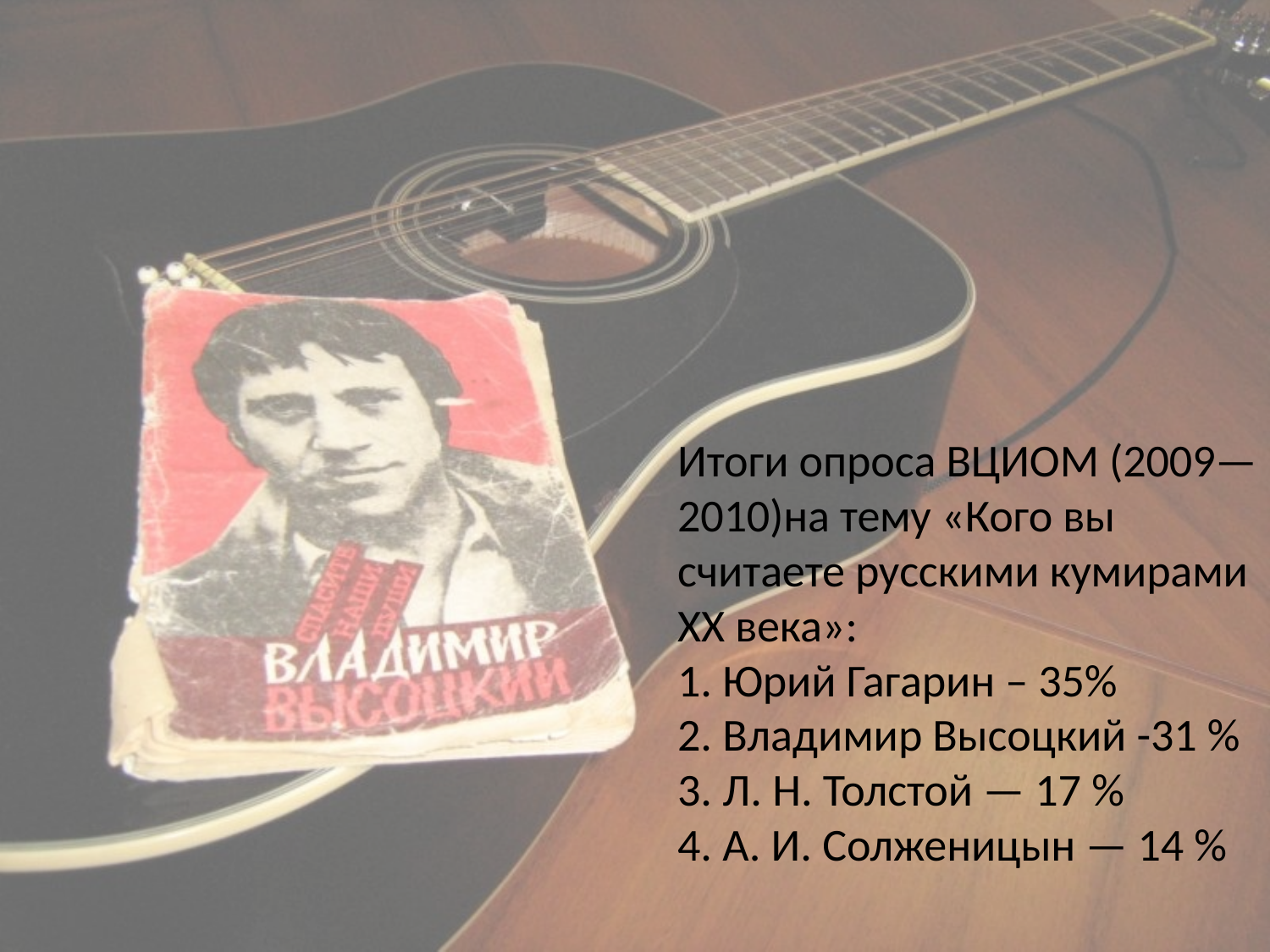

# Итоги опроса ВЦИОМ (2009—2010)на тему «Кого вы считаете русскими кумирами ХХ века»: 1. Юрий Гагарин – 35% 2. Владимир Высоцкий -31 % 3. Л. Н. Толстой — 17 % 4. А. И. Солженицын — 14 %